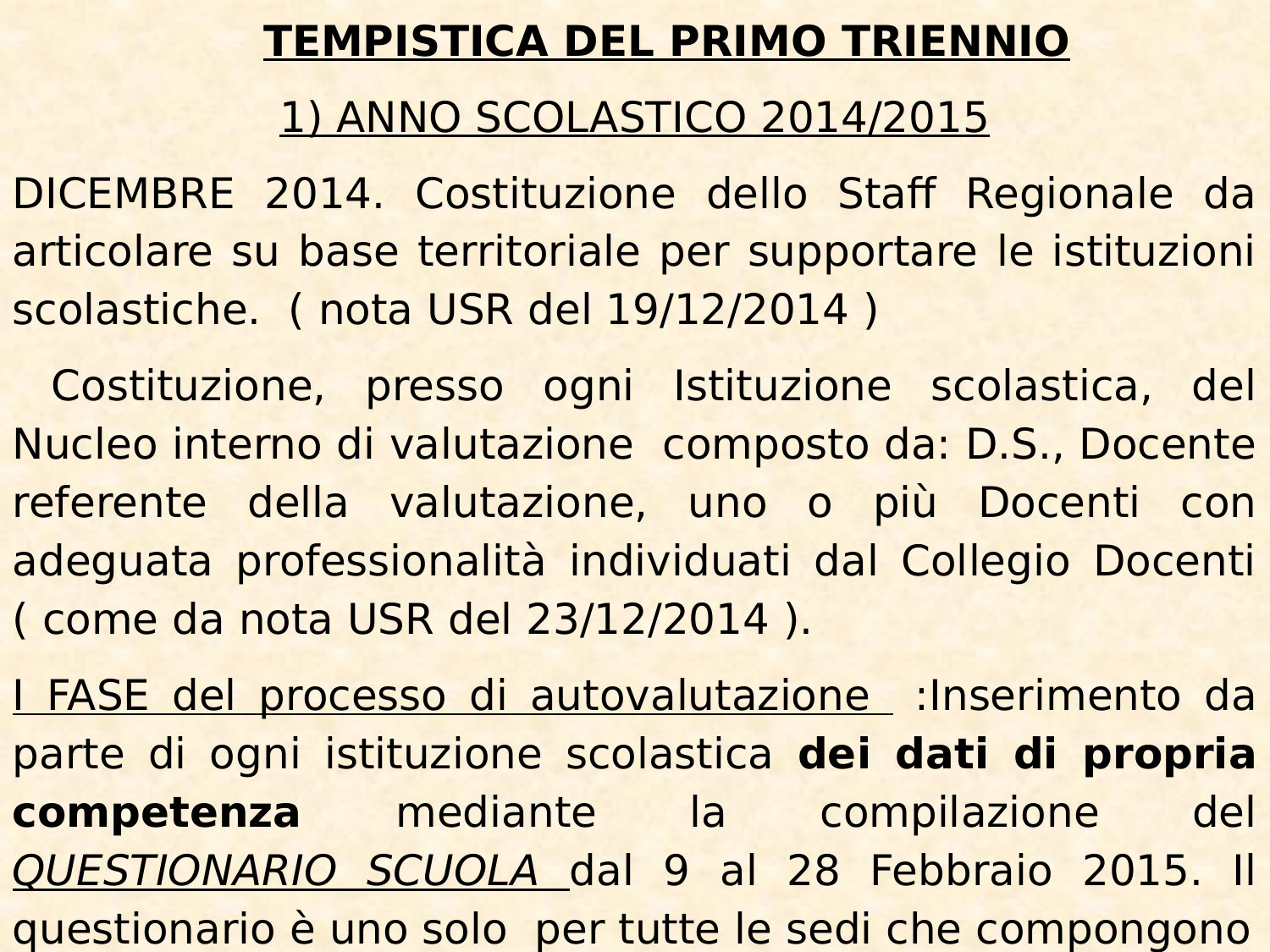

TEMPISTICA DEL PRIMO TRIENNIO
1) ANNO SCOLASTICO 2014/2015
DICEMBRE 2014. Costituzione dello Staff Regionale da articolare su base territoriale per supportare le istituzioni scolastiche.  ( nota USR del 19/12/2014 )
 Costituzione, presso ogni Istituzione scolastica, del Nucleo interno di valutazione  composto da: D.S., Docente referente della valutazione, uno o più Docenti con adeguata professionalità individuati dal Collegio Docenti ( come da nota USR del 23/12/2014 ).
I FASE del processo di autovalutazione  :Inserimento da parte di ogni istituzione scolastica dei dati di propria competenza mediante la compilazione del QUESTIONARIO SCUOLA dal 9 al 28 Febbraio 2015. Il questionario è uno solo  per tutte le sedi che compongono